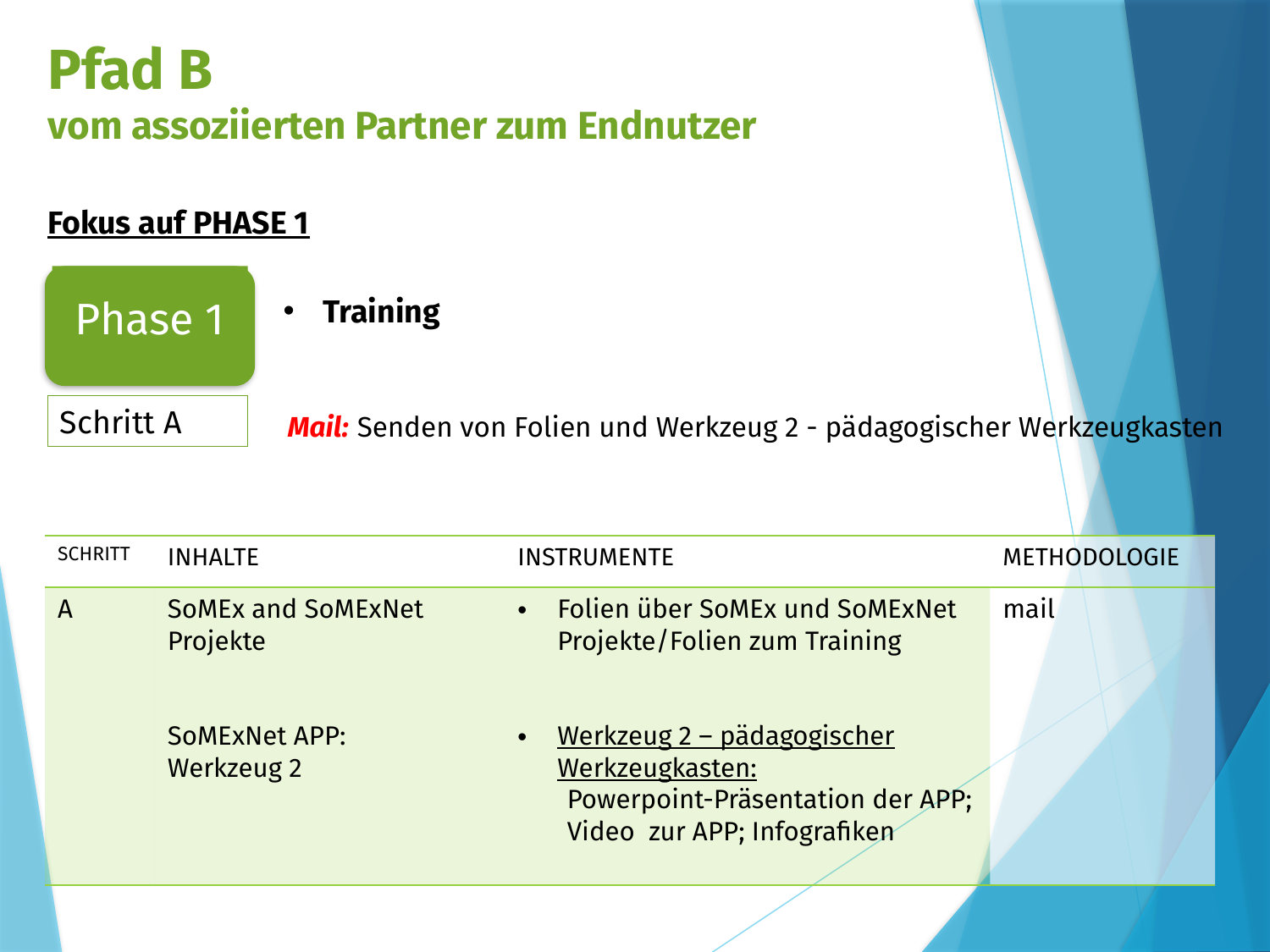

# Pfad B vom assoziierten Partner zum Endnutzer
Fokus auf PHASE 1

Training

Phase 1
Schritt A
Mail: Senden von Folien und Werkzeug 2 - pädagogischer Werkzeugkasten
| SCHRITT | INHALTE | INSTRUMENTE | METHODOLOGIE |
| --- | --- | --- | --- |
| A | SoMEx and SoMExNet Projekte SoMExNet APP: Werkzeug 2 | Folien über SoMEx und SoMExNet Projekte/Folien zum Training Werkzeug 2 – pädagogischer Werkzeugkasten: Powerpoint-Präsentation der APP; Video zur APP; Infografiken | mail |